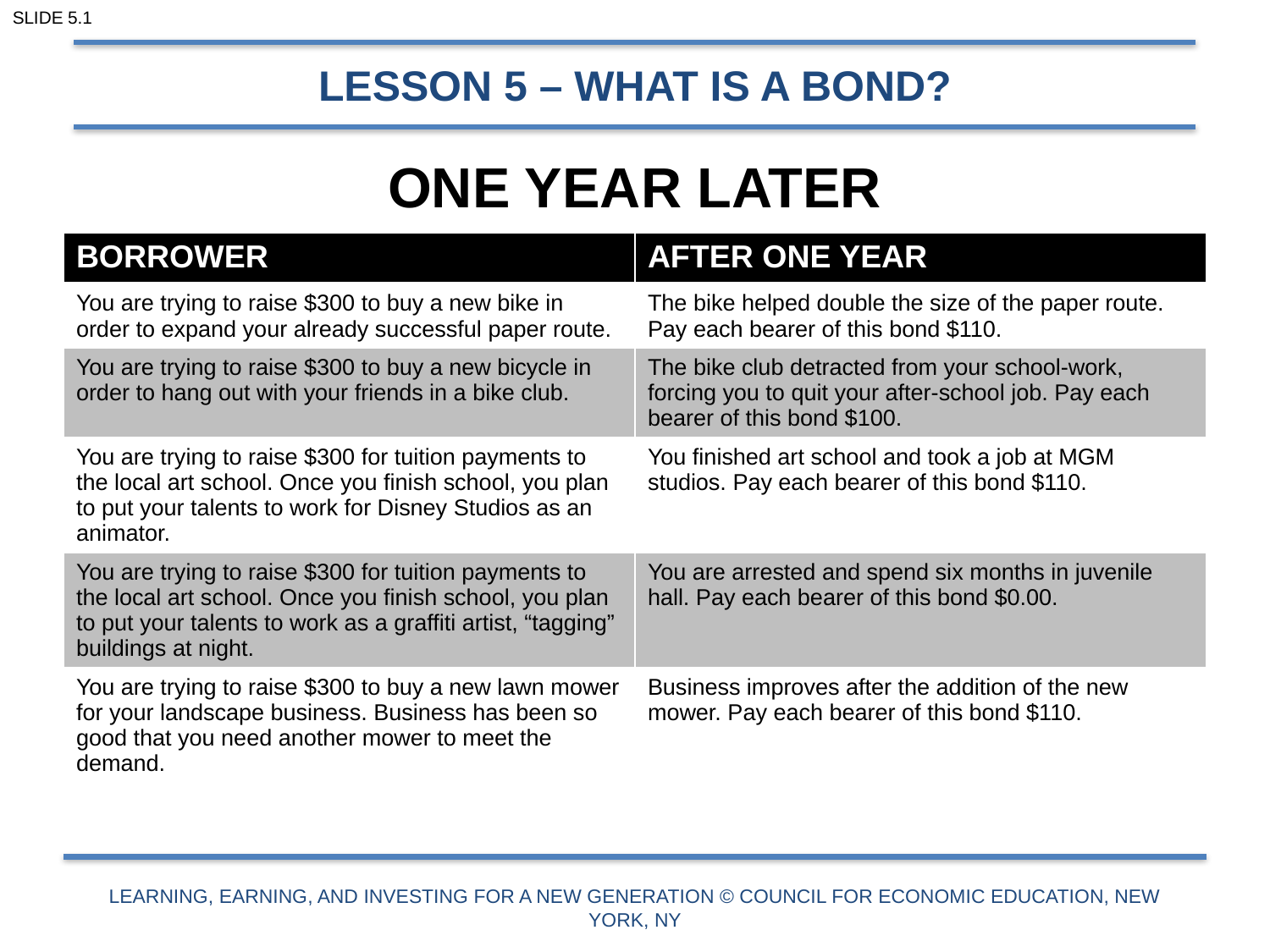

Slide 5.1
Lesson 5 – What is a Bond?
# ONE YEAR LATER
| BORROWER | AFTER ONE YEAR |
| --- | --- |
| You are trying to raise $300 to buy a new bike in order to expand your already successful paper route. | The bike helped double the size of the paper route. Pay each bearer of this bond $110. |
| You are trying to raise $300 to buy a new bicycle in order to hang out with your friends in a bike club. | The bike club detracted from your school-work, forcing you to quit your after-school job. Pay each bearer of this bond $100. |
| You are trying to raise $300 for tuition payments to the local art school. Once you finish school, you plan to put your talents to work for Disney Studios as an animator. | You finished art school and took a job at MGM studios. Pay each bearer of this bond $110. |
| You are trying to raise $300 for tuition payments to the local art school. Once you finish school, you plan to put your talents to work as a graffiti artist, “tagging” buildings at night. | You are arrested and spend six months in juvenile hall. Pay each bearer of this bond $0.00. |
| You are trying to raise $300 to buy a new lawn mower for your landscape business. Business has been so good that you need another mower to meet the demand. | Business improves after the addition of the new mower. Pay each bearer of this bond $110. |